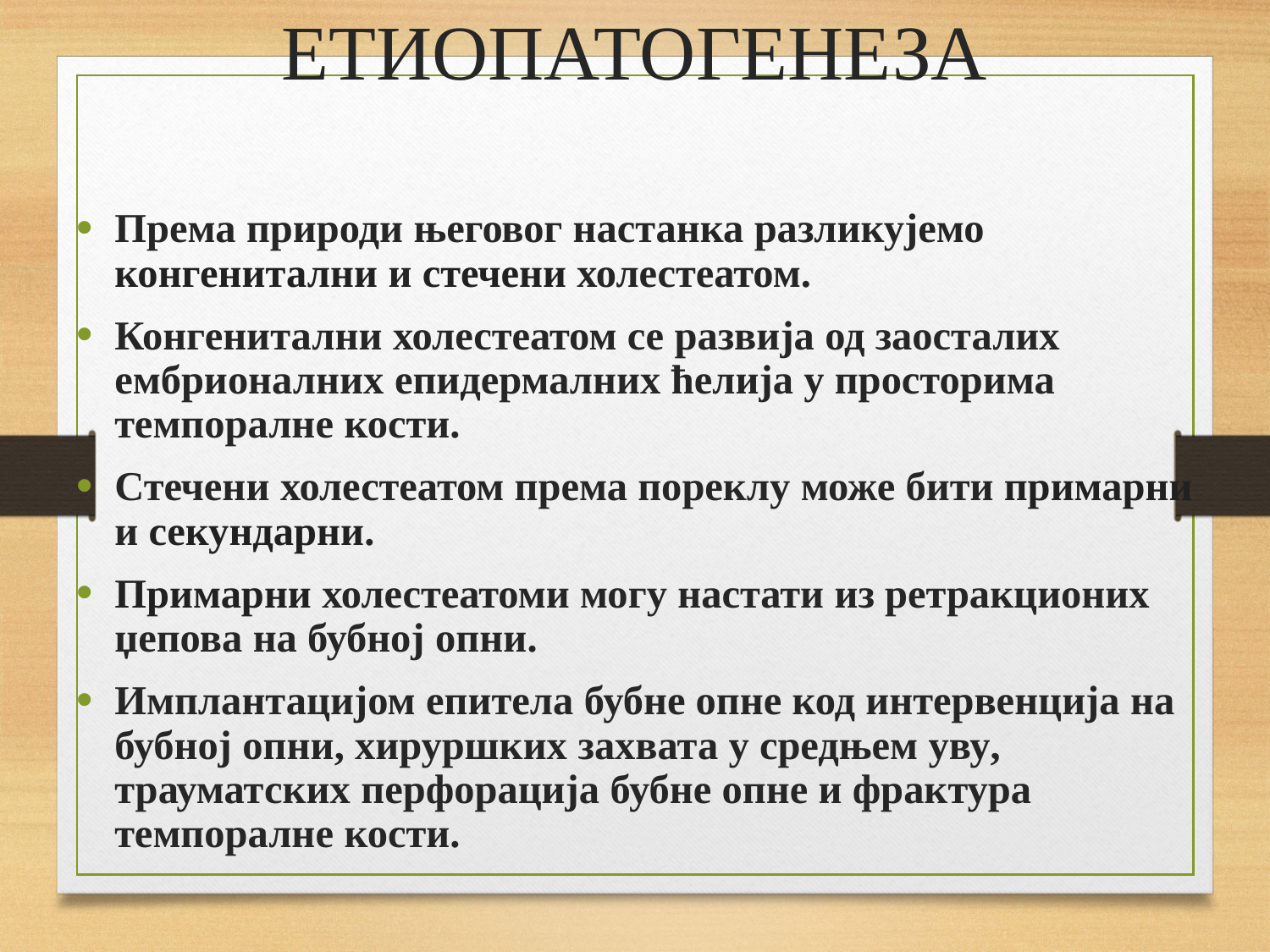

# ЕТИОПАТОГЕНЕЗА
Према природи његовог настанка разликујемо конгенитални и стечени холестеатом.
Конгенитални холестеатом се развија од заосталих ембрионалних епидермалних ћелија у просторима темпоралне кости.
Стечени холестеатом према пореклу може бити примарни и секундарни.
Примарни холестеатоми могу настати из ретракционих џепова на бубној опни.
Имплантацијом епитела бубне опне код интервенција на бубној опни, хируршких захвата у средњем уву, трауматских перфорација бубне опне и фрактура темпоралне кости.